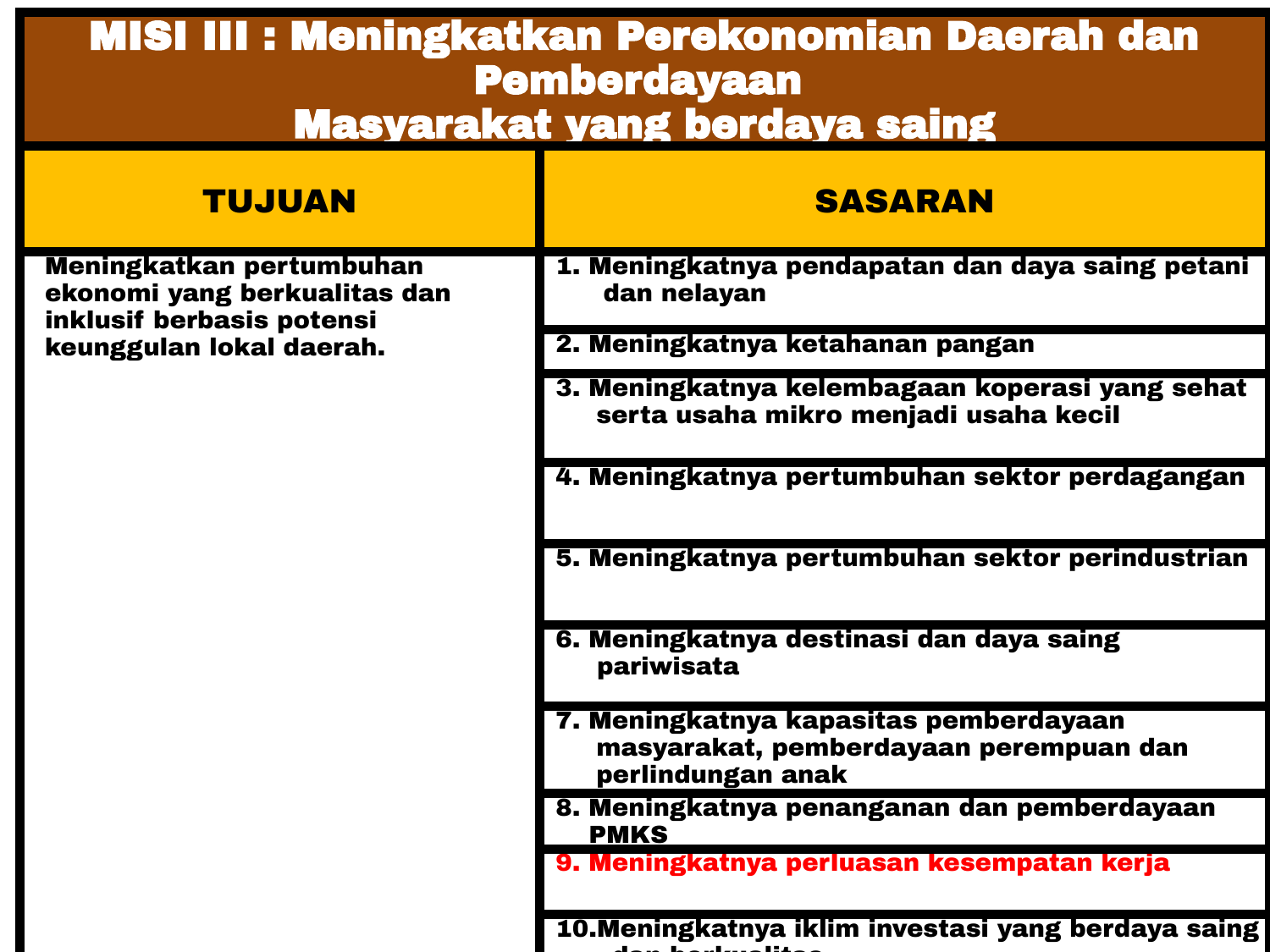

| MISI III : Meningkatkan Perekonomian Daerah dan Pemberdayaan Masyarakat yang berdaya saing |  |
| --- | --- |
| TUJUAN | SASARAN |
| Meningkatkan pertumbuhan ekonomi yang berkualitas dan inklusif berbasis potensi keunggulan lokal daerah. | 1. Meningkatnya pendapatan dan daya saing petani dan nelayan |
|  | 2. Meningkatnya ketahanan pangan |
|  | 3. Meningkatnya kelembagaan koperasi yang sehat serta usaha mikro menjadi usaha kecil |
|  | 4. Meningkatnya pertumbuhan sektor perdagangan |
|  | 5. Meningkatnya pertumbuhan sektor perindustrian |
|  | 6. Meningkatnya destinasi dan daya saing pariwisata |
|  | 7. Meningkatnya kapasitas pemberdayaan masyarakat, pemberdayaan perempuan dan perlindungan anak |
|  | 8. Meningkatnya penanganan dan pemberdayaan PMKS |
|  | 9. Meningkatnya perluasan kesempatan kerja |
|  | 10.Meningkatnya iklim investasi yang berdaya saing dan berkualitas |